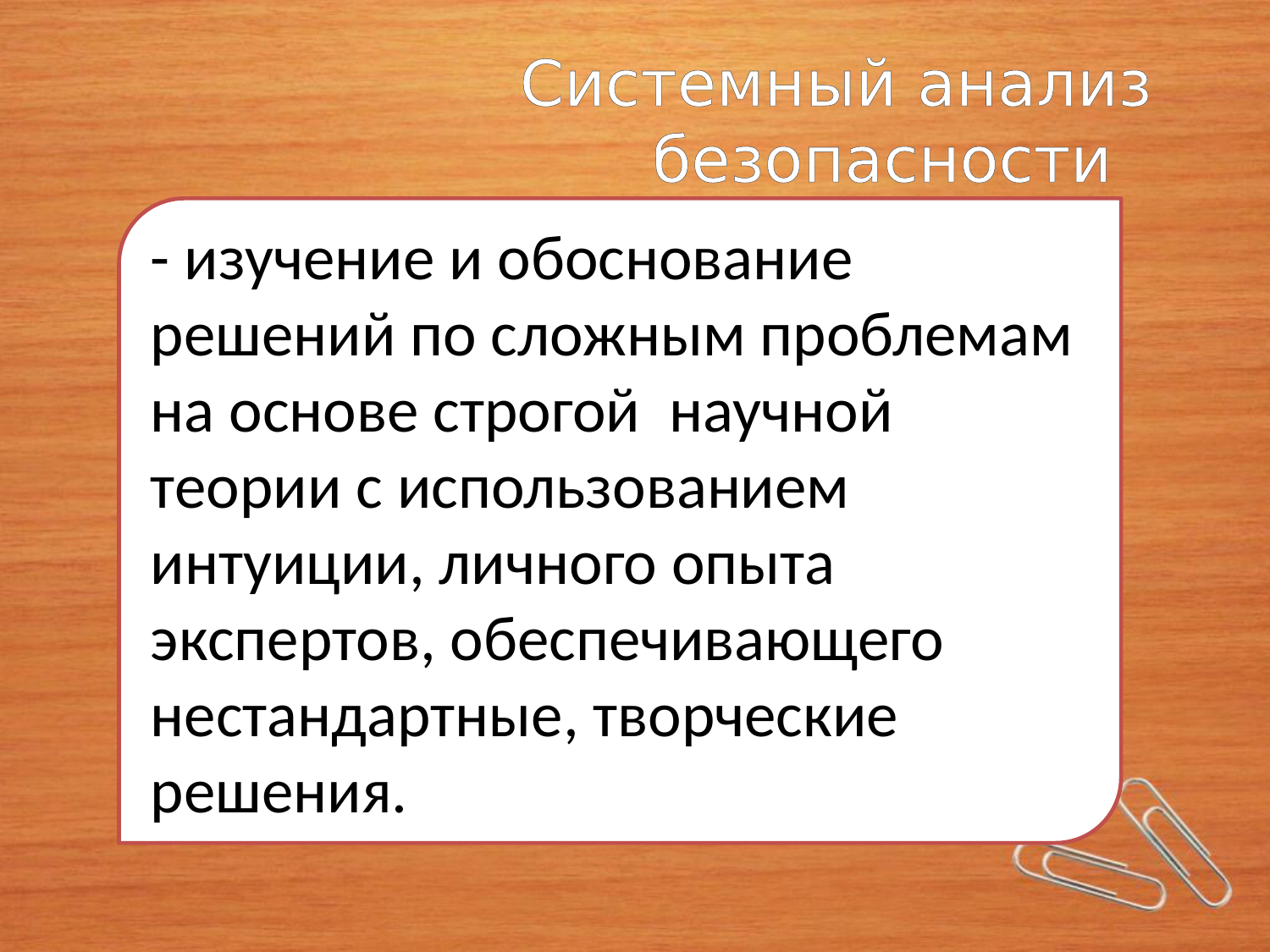

Системный анализ безопасности
- изучение и обоснование решений по сложным проблемам на основе строгой  научной теории с использованием интуиции, личного опыта экспертов, обеспечивающего нестандартные, творческие решения.